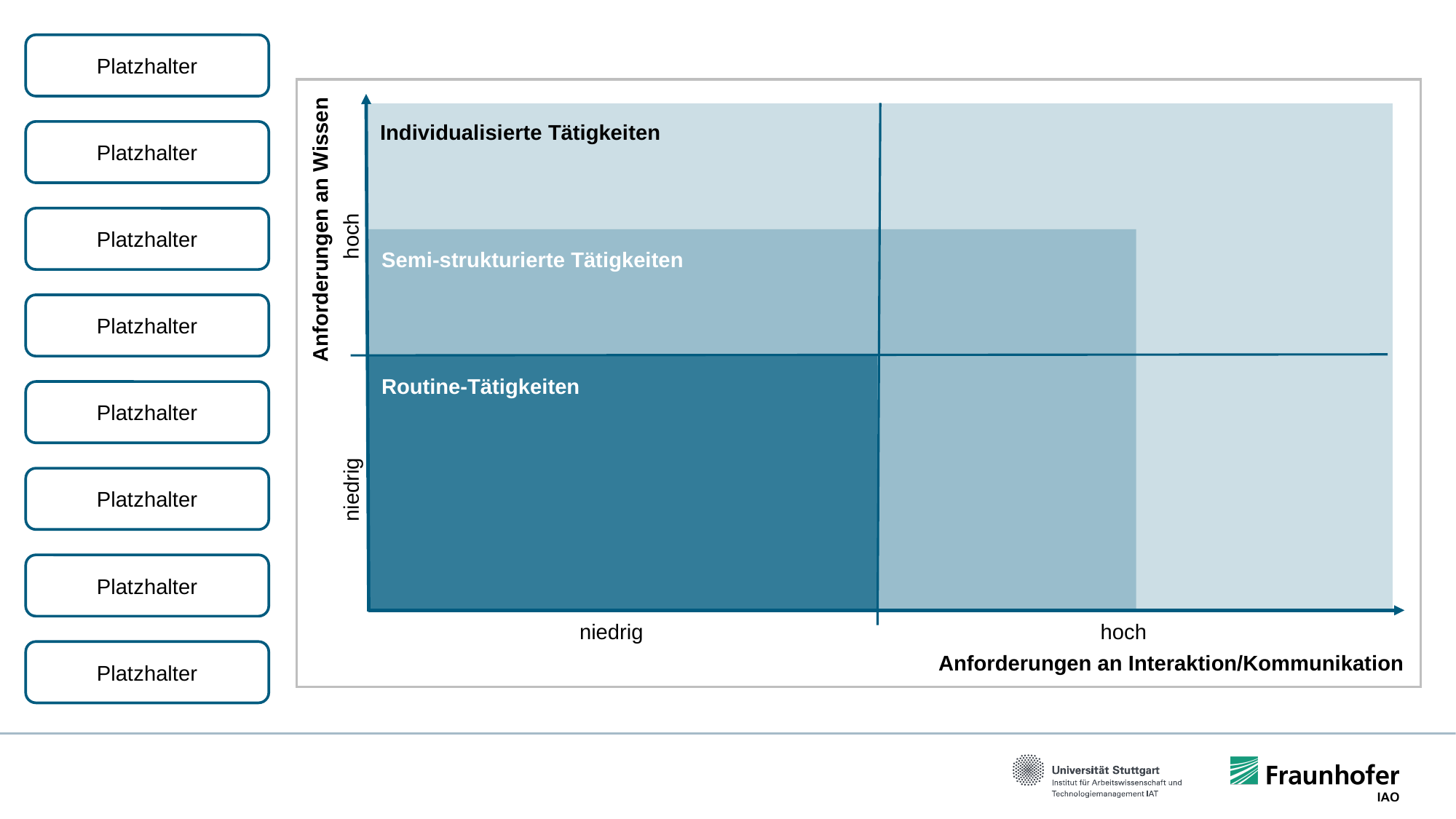

Platzhalter
Platzhalter
Platzhalter
Platzhalter
Platzhalter
Platzhalter
Platzhalter
Platzhalter